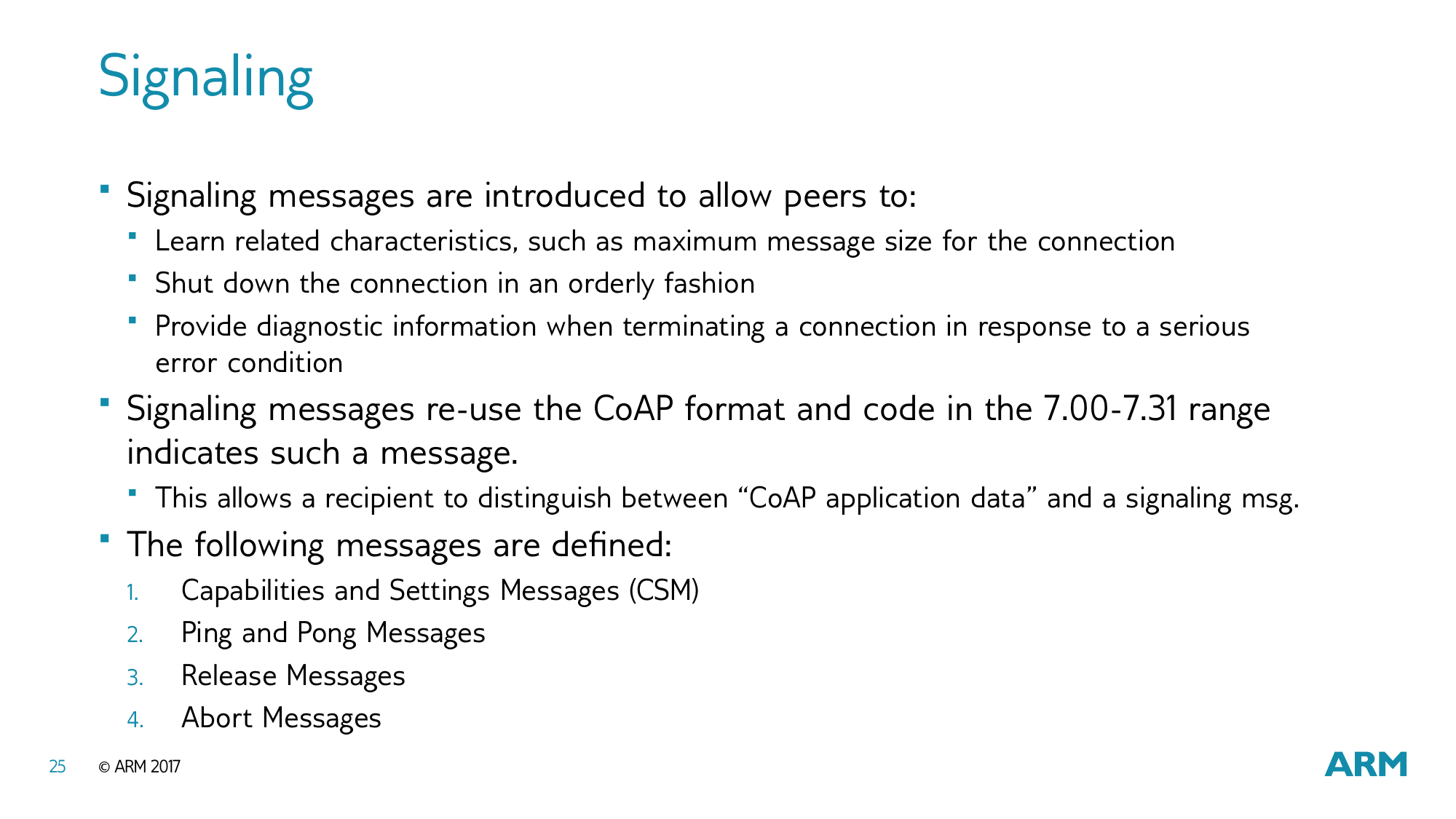

# Signaling
Signaling messages are introduced to allow peers to:
Learn related characteristics, such as maximum message size for the connection
Shut down the connection in an orderly fashion
Provide diagnostic information when terminating a connection in response to a serious error condition
Signaling messages re-use the CoAP format and code in the 7.00-7.31 range indicates such a message.
This allows a recipient to distinguish between “CoAP application data” and a signaling msg.
The following messages are defined:
Capabilities and Settings Messages (CSM)
Ping and Pong Messages
Release Messages
Abort Messages